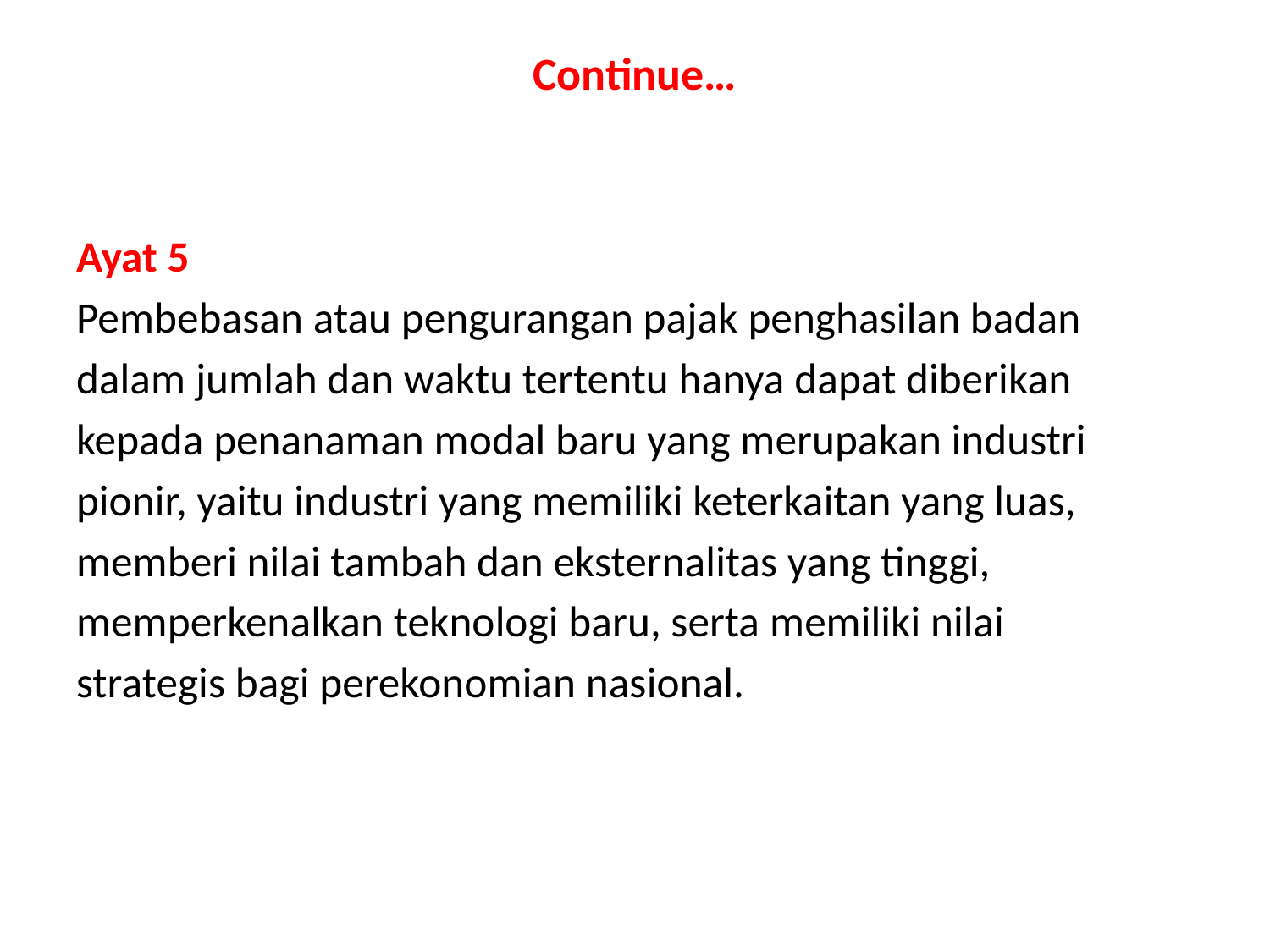

# Continue…
Ayat 5
Pembebasan atau pengurangan pajak penghasilan badan
dalam jumlah dan waktu tertentu hanya dapat diberikan
kepada penanaman modal baru yang merupakan industri
pionir, yaitu industri yang memiliki keterkaitan yang luas,
memberi nilai tambah dan eksternalitas yang tinggi,
memperkenalkan teknologi baru, serta memiliki nilai
strategis bagi perekonomian nasional.